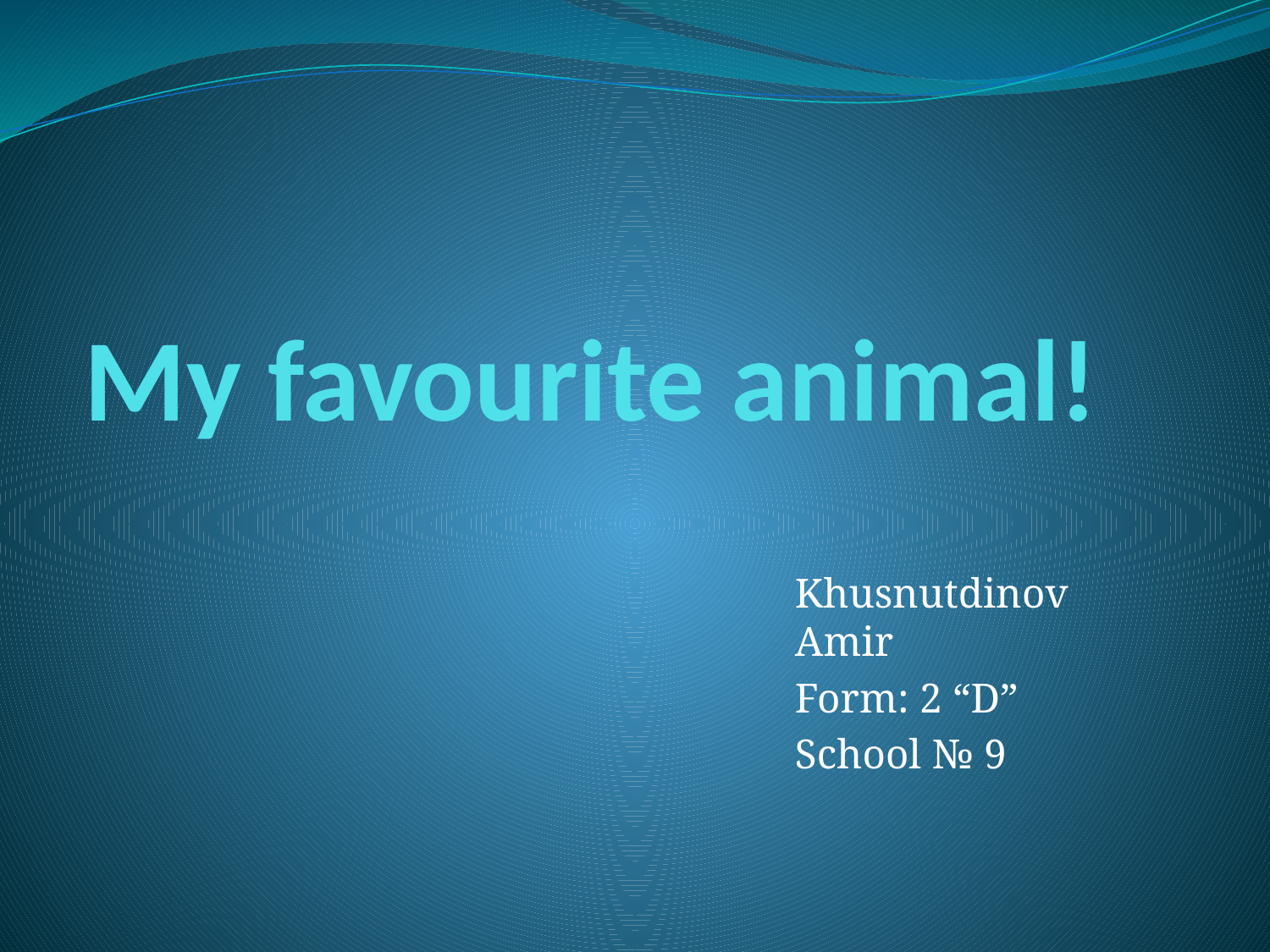

# My favourite animal!

Khusnutdinov Amir
Form: 2 “D”
School № 9